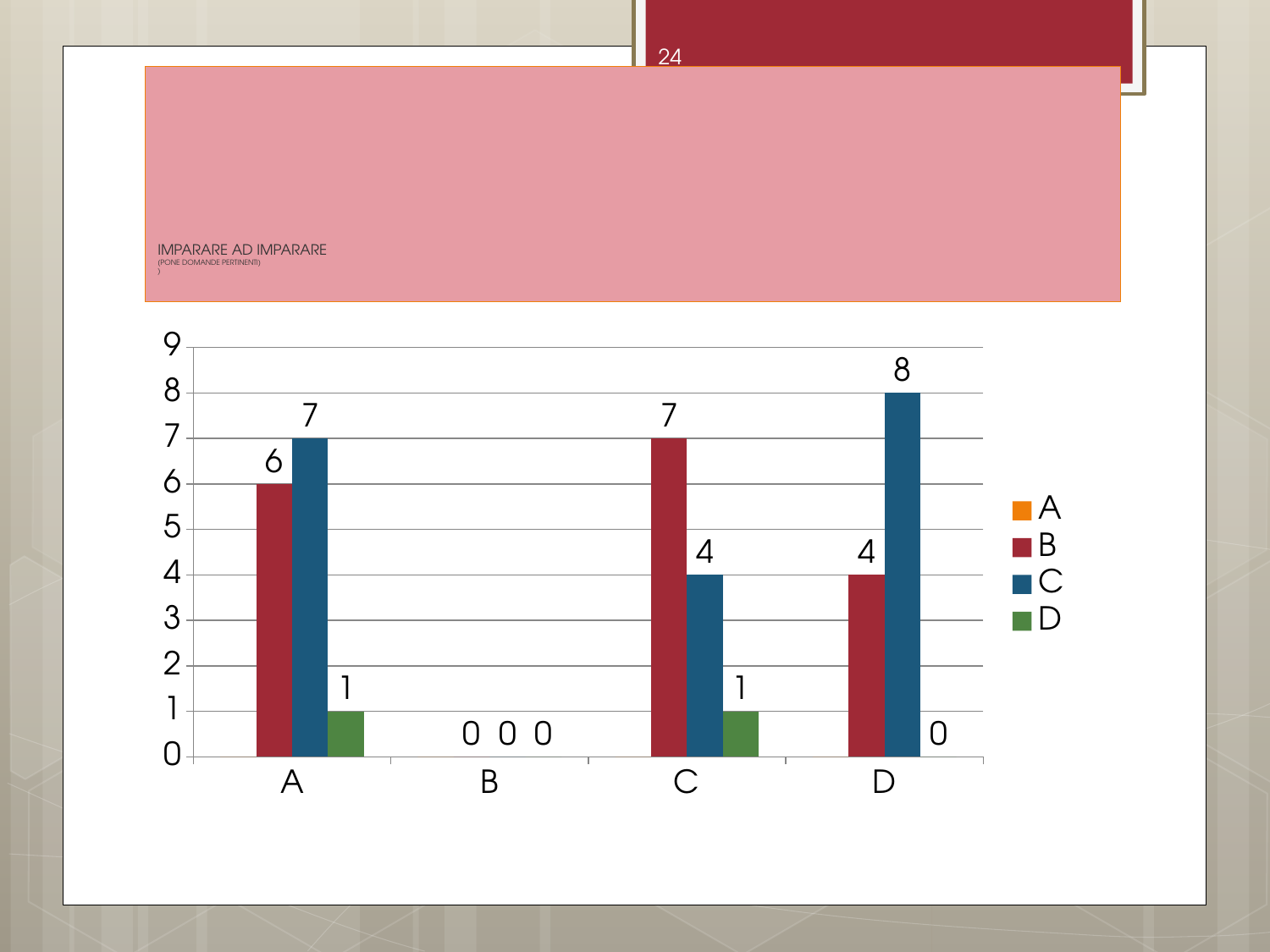

24
# IMPARARE AD IMPARARE (PONE DOMANDE PERTINENTI) )

### Chart

| Category | A | B | C | D |
|---|---|---|---|---|
| A | 0.0 | 6.0 | 7.0 | 1.0 |
| B | 0.0 | 0.0 | 0.0 | 0.0 |
| C | 0.0 | 7.0 | 4.0 | 1.0 |
| D | 0.0 | 4.0 | 8.0 | 0.0 |